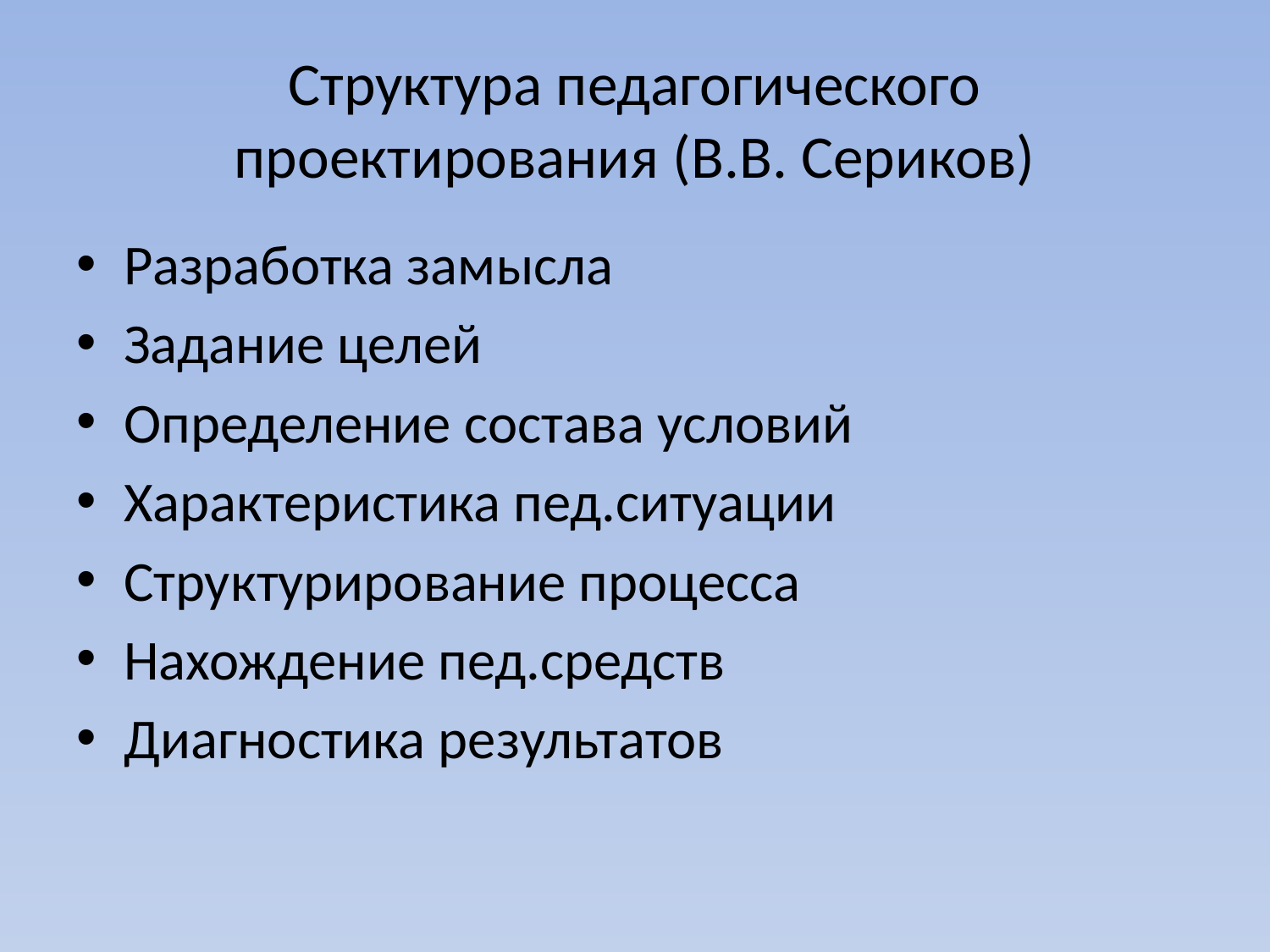

# Структура педагогического проектирования (В.В. Сериков)
Разработка замысла
Задание целей
Определение состава условий
Характеристика пед.ситуации
Структурирование процесса
Нахождение пед.средств
Диагностика результатов